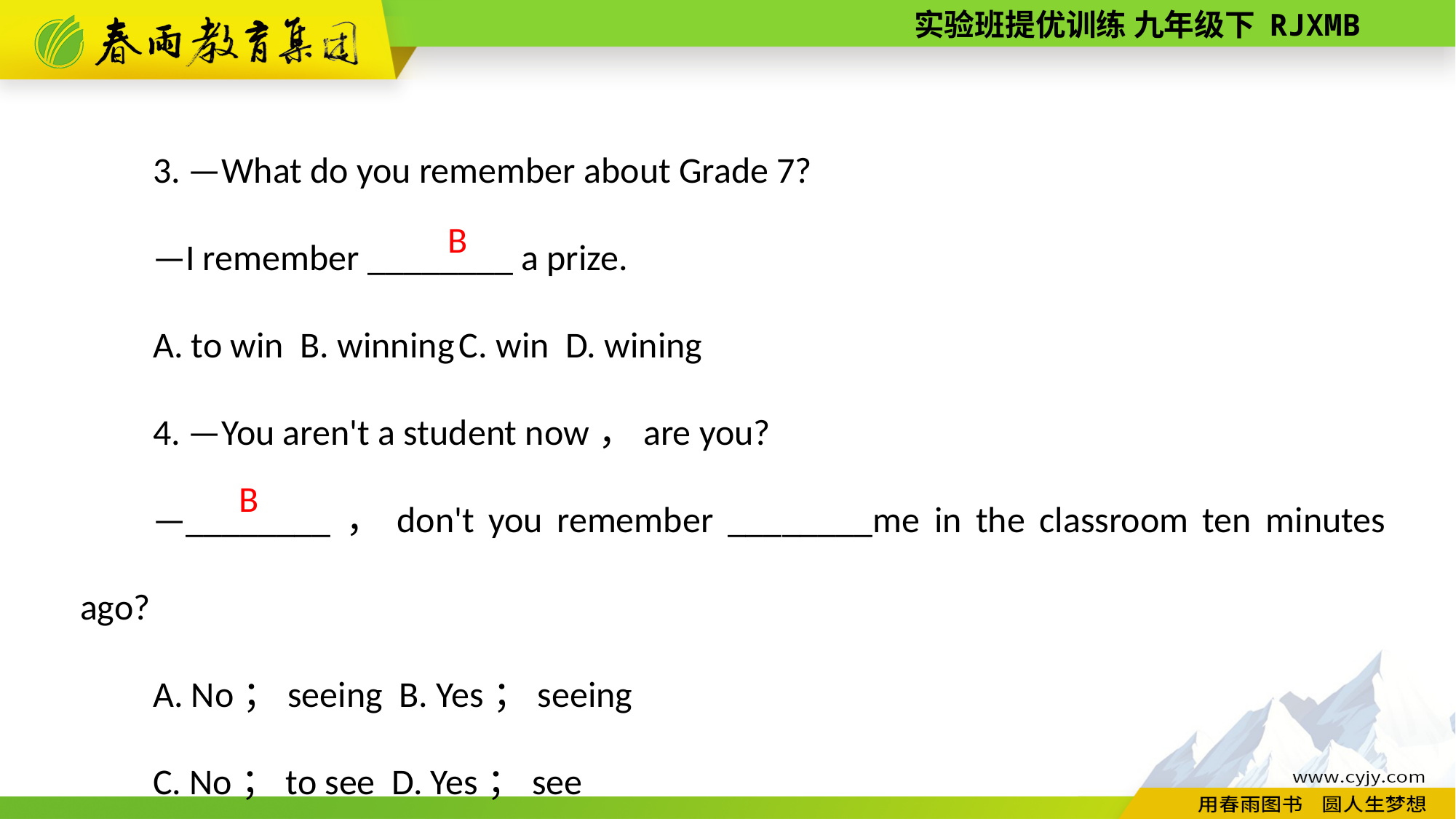

3. —What do you remember about Grade 7?
—I remember ________ a prize.
A. to win  B. winning C. win  D. wining
4. —You aren't a student now，are you?
—________，don't you remember ________me in the classroom ten minutes ago?
A. No；seeing  B. Yes；seeing
C. No；to see  D. Yes；see
B
 B